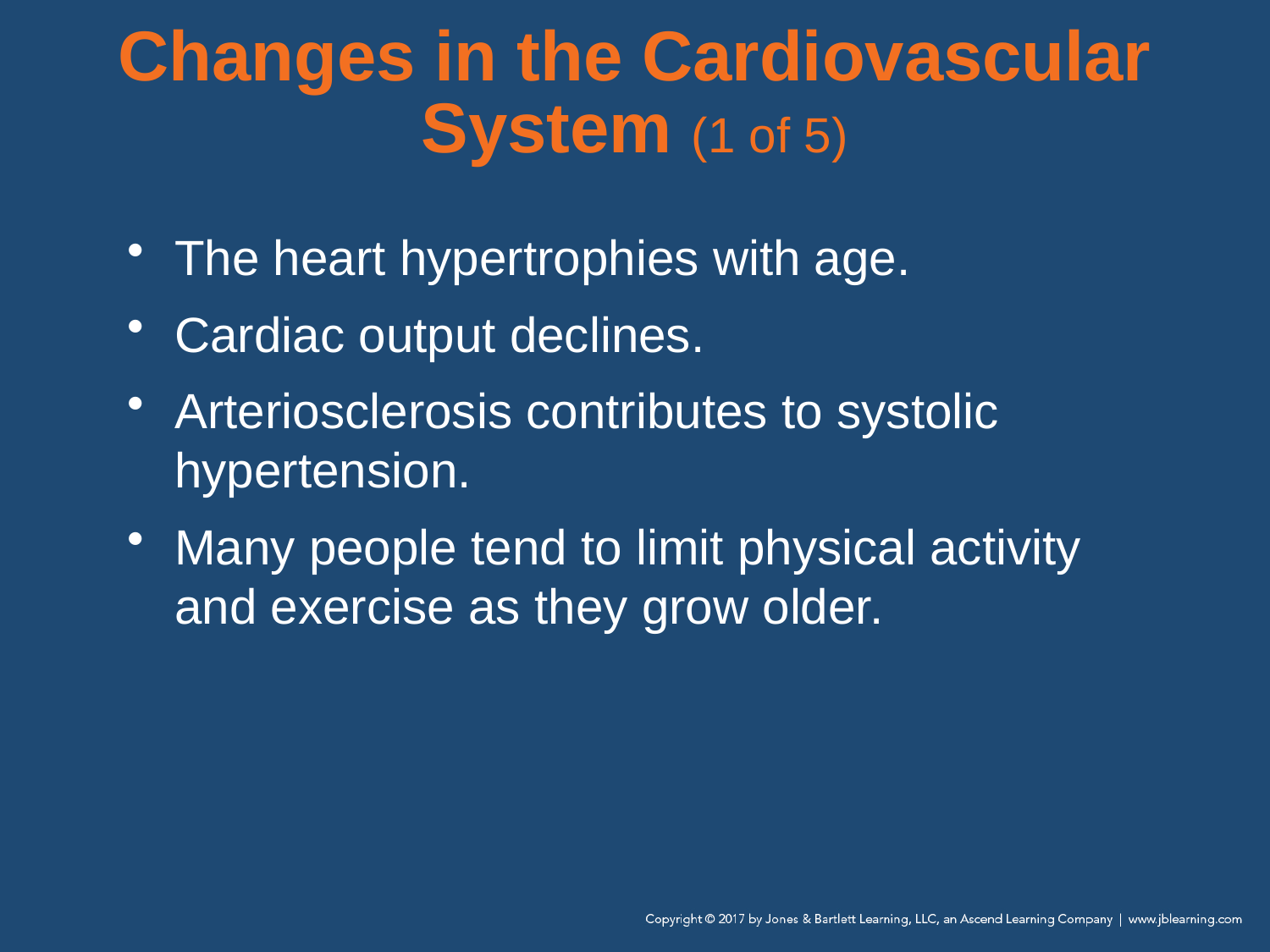

# Changes in the Cardiovascular System (1 of 5)
The heart hypertrophies with age.
Cardiac output declines.
Arteriosclerosis contributes to systolic hypertension.
Many people tend to limit physical activity and exercise as they grow older.